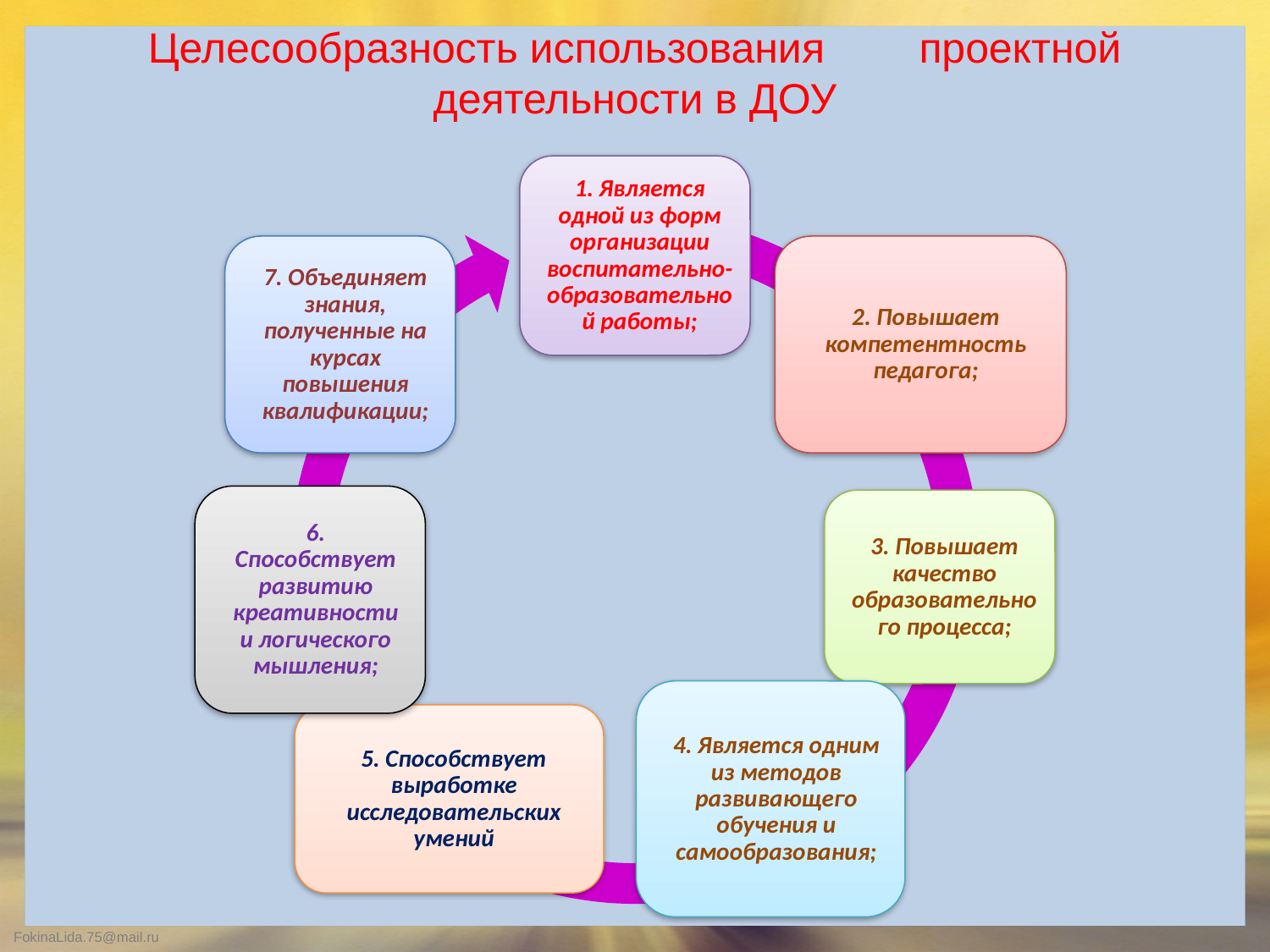

# Целесообразность использования        проектной деятельности в ДОУ
1. Является одной из форм организации воспитательно-образовательной работы;
2. Повышает компетентность педагога;
3. Повышает качество образовательного процесса;
4. Является одним из методов развивающего обучения и самообразования;
5. Способствует выработке исследовательских умений
6. Способствует развитию креативности и логического мышления;
7. Объединяет знания, полученные на курсах повышения квалификации;